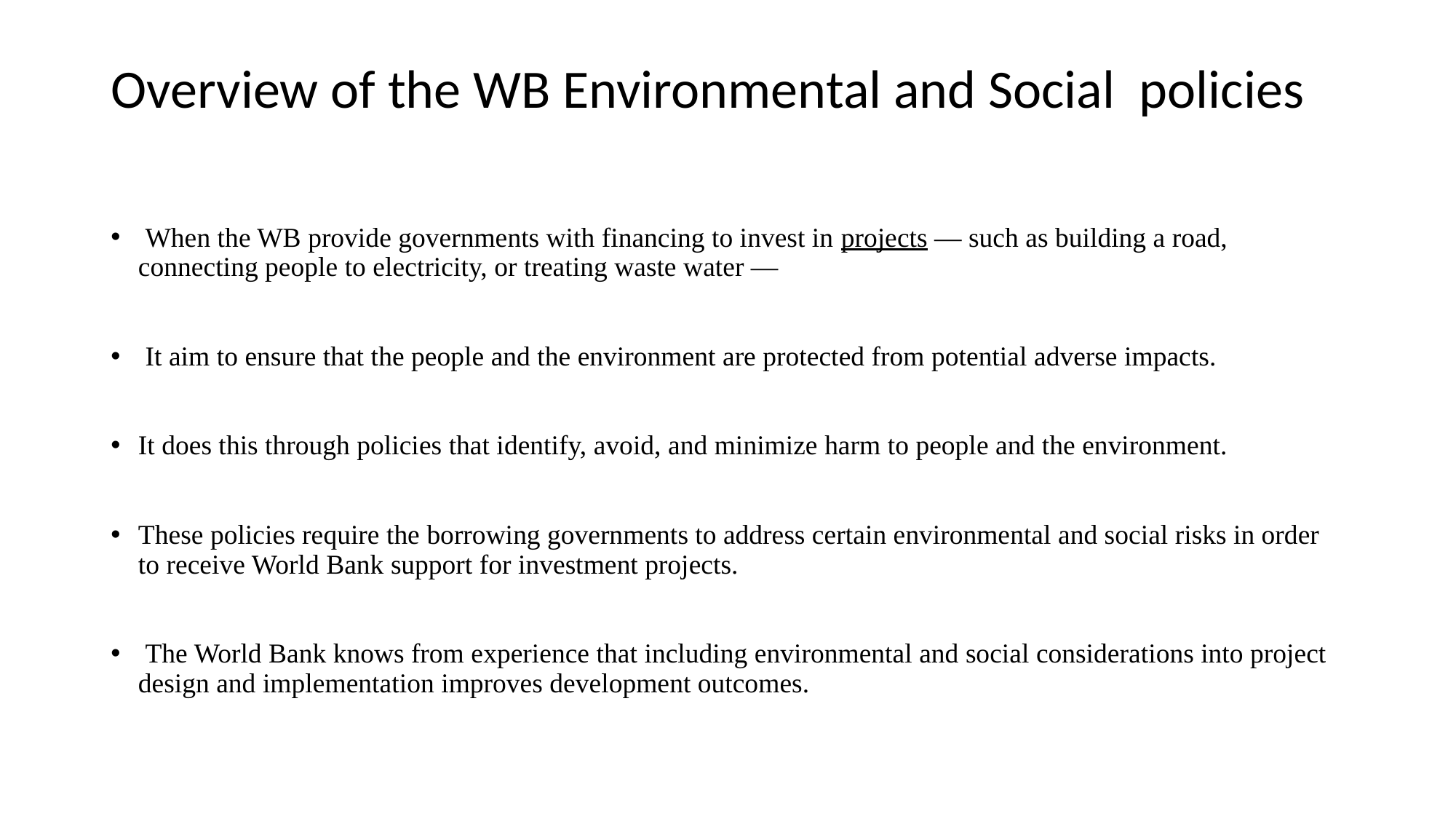

# Overview of the WB Environmental and Social  policies
 When the WB provide governments with financing to invest in projects — such as building a road, connecting people to electricity, or treating waste water —

 It aim to ensure that the people and the environment are protected from potential adverse impacts.

It does this through policies that identify, avoid, and minimize harm to people and the environment.

These policies require the borrowing governments to address certain environmental and social risks in order to receive World Bank support for investment projects.

 The World Bank knows from experience that including environmental and social considerations into project design and implementation improves development outcomes.